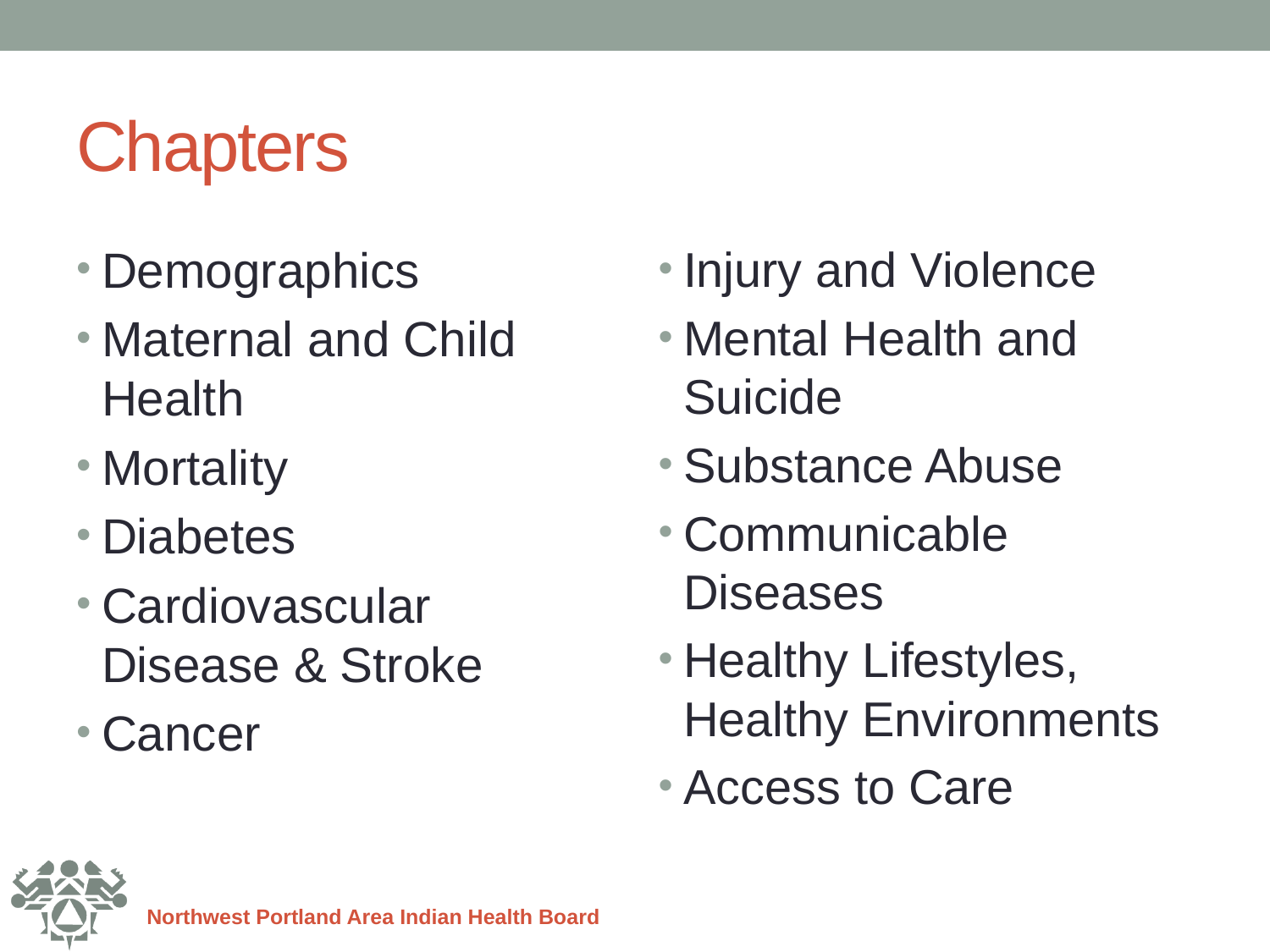

# Chapters
Demographics
Maternal and Child Health
Mortality
Diabetes
Cardiovascular Disease & Stroke
Cancer
Injury and Violence
Mental Health and Suicide
Substance Abuse
Communicable Diseases
Healthy Lifestyles, Healthy Environments
Access to Care